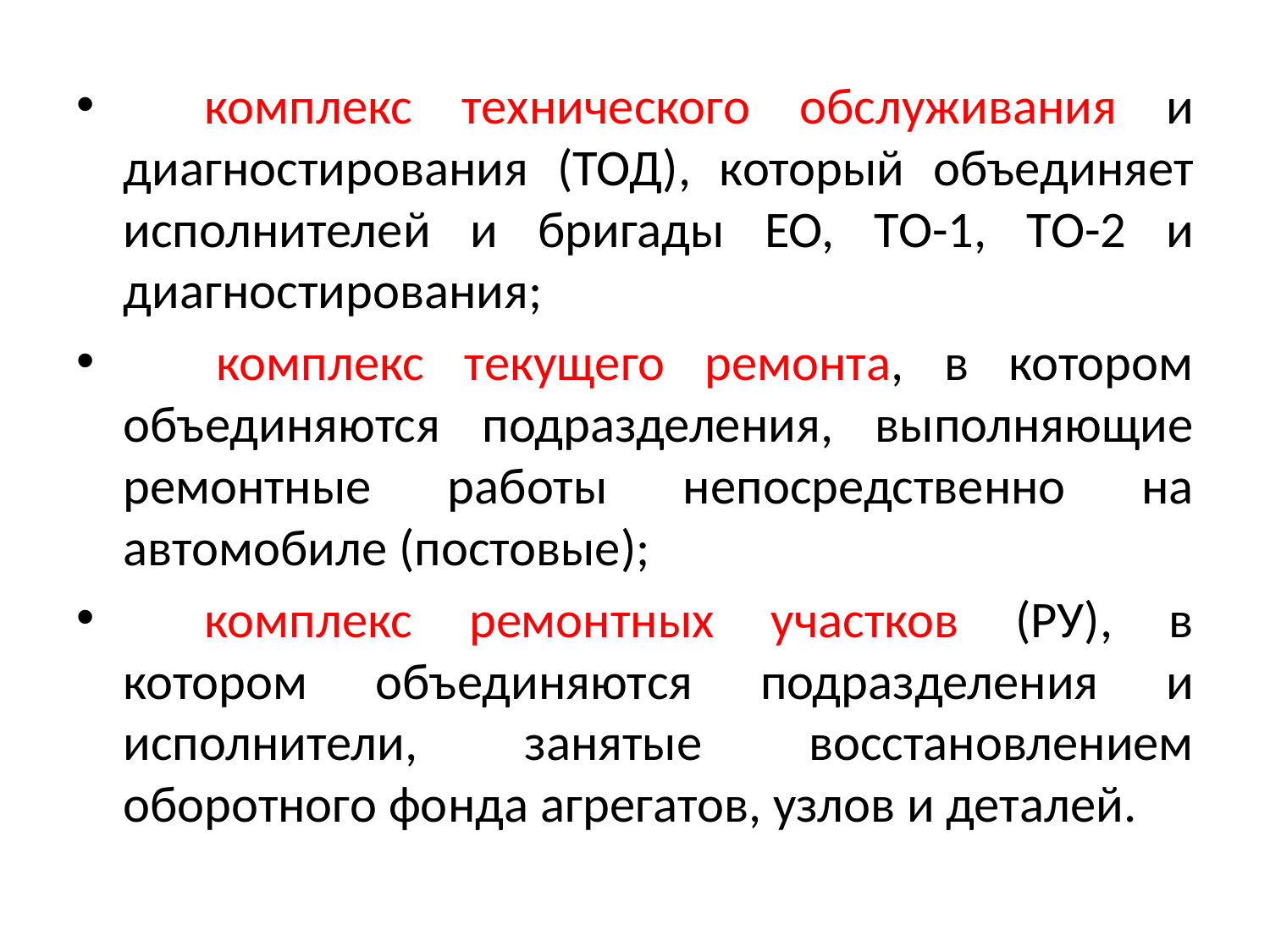

комплекс технического обслуживания и диагностирования (ТОД), который объединяет исполнителей и бригады ЕО, ТО-1, ТО-2 и диагностирования;
        комплекс текущего ремонта, в котором объединяются подразделения, выполняющие ремонтные работы непосредственно на автомобиле (постовые);
       комплекс ремонтных участков (РУ), в котором объединяются подразделения и исполнители, занятые восстановлением оборотного фонда агрегатов, узлов и деталей.